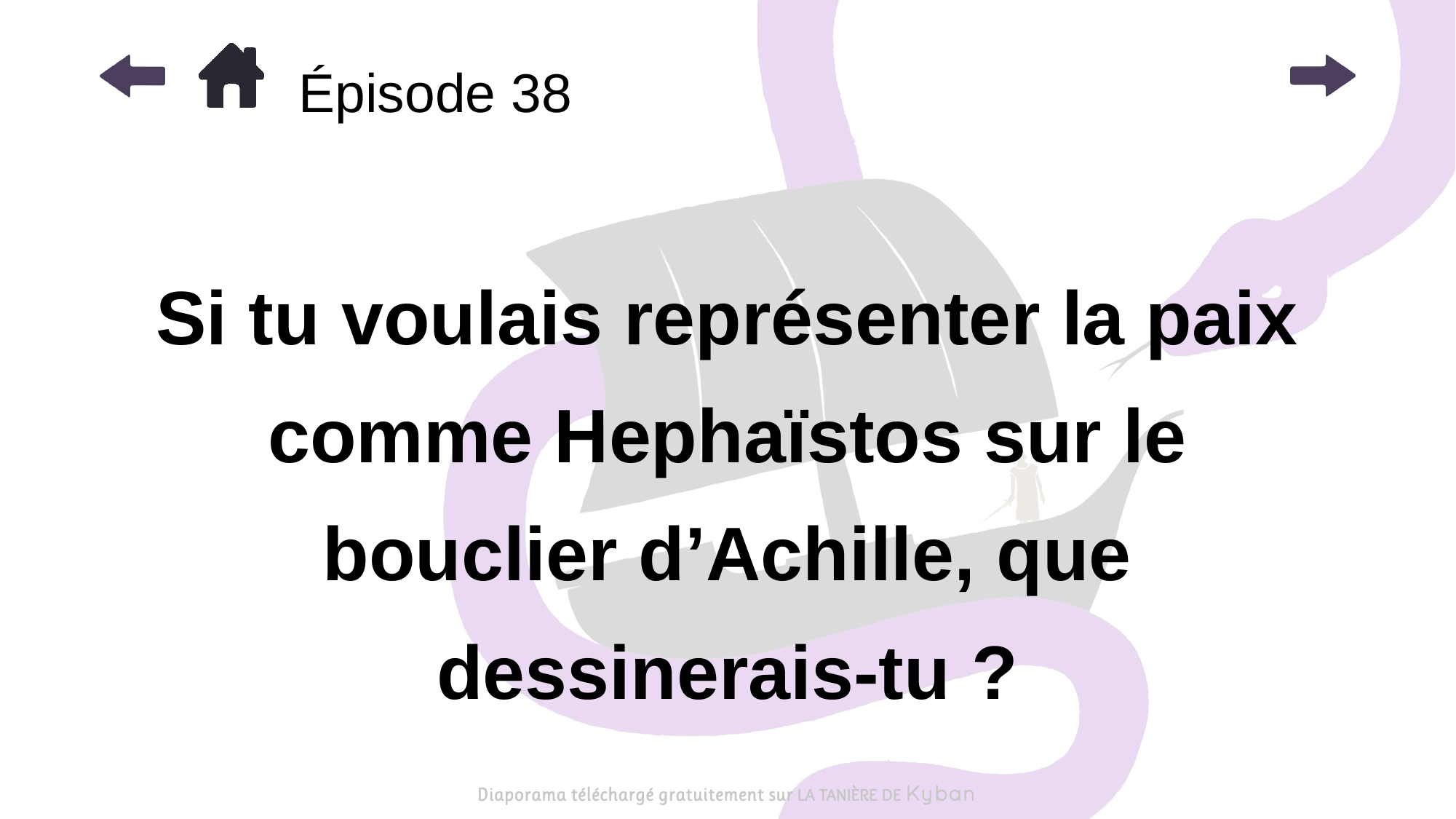

# Épisode 38
Si tu voulais représenter la paix comme Hephaïstos sur le bouclier d’Achille, que dessinerais-tu ?